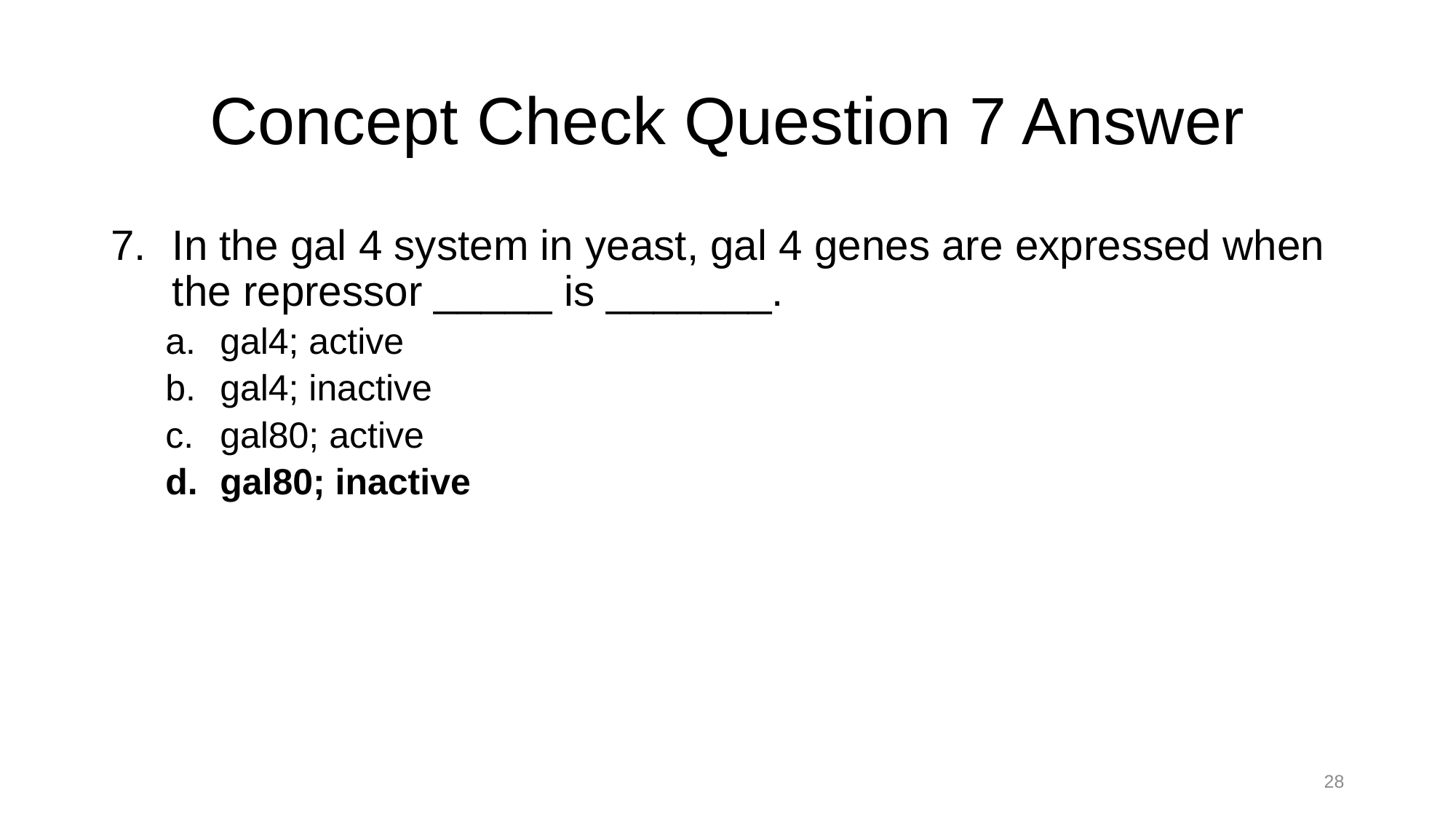

# Concept Check Question 7 Answer
In the gal 4 system in yeast, gal 4 genes are expressed when the repressor _____ is _______.
gal4; active
gal4; inactive
gal80; active
gal80; inactive

28